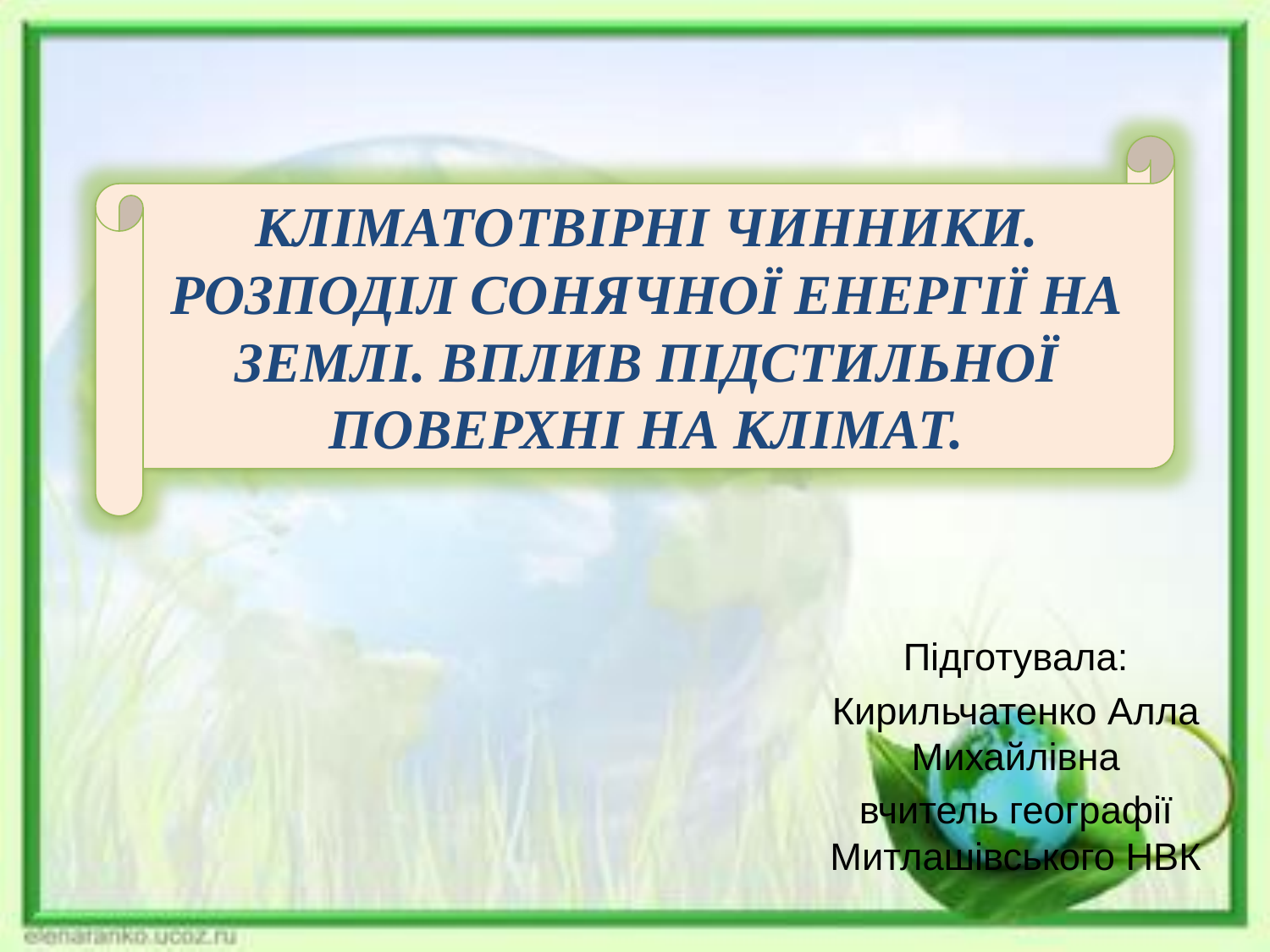

КЛІМАТОТВІРНІ ЧИННИКИ. РОЗПОДІЛ СОНЯЧНОЇ ЕНЕРГІЇ НА ЗЕМЛІ. ВПЛИВ ПІДСТИЛЬНОЇ ПОВЕРХНІ НА КЛІМАТ.
Підготувала:
Кирильчатенко Алла Михайлівна
вчитель географії Митлашівського НВК